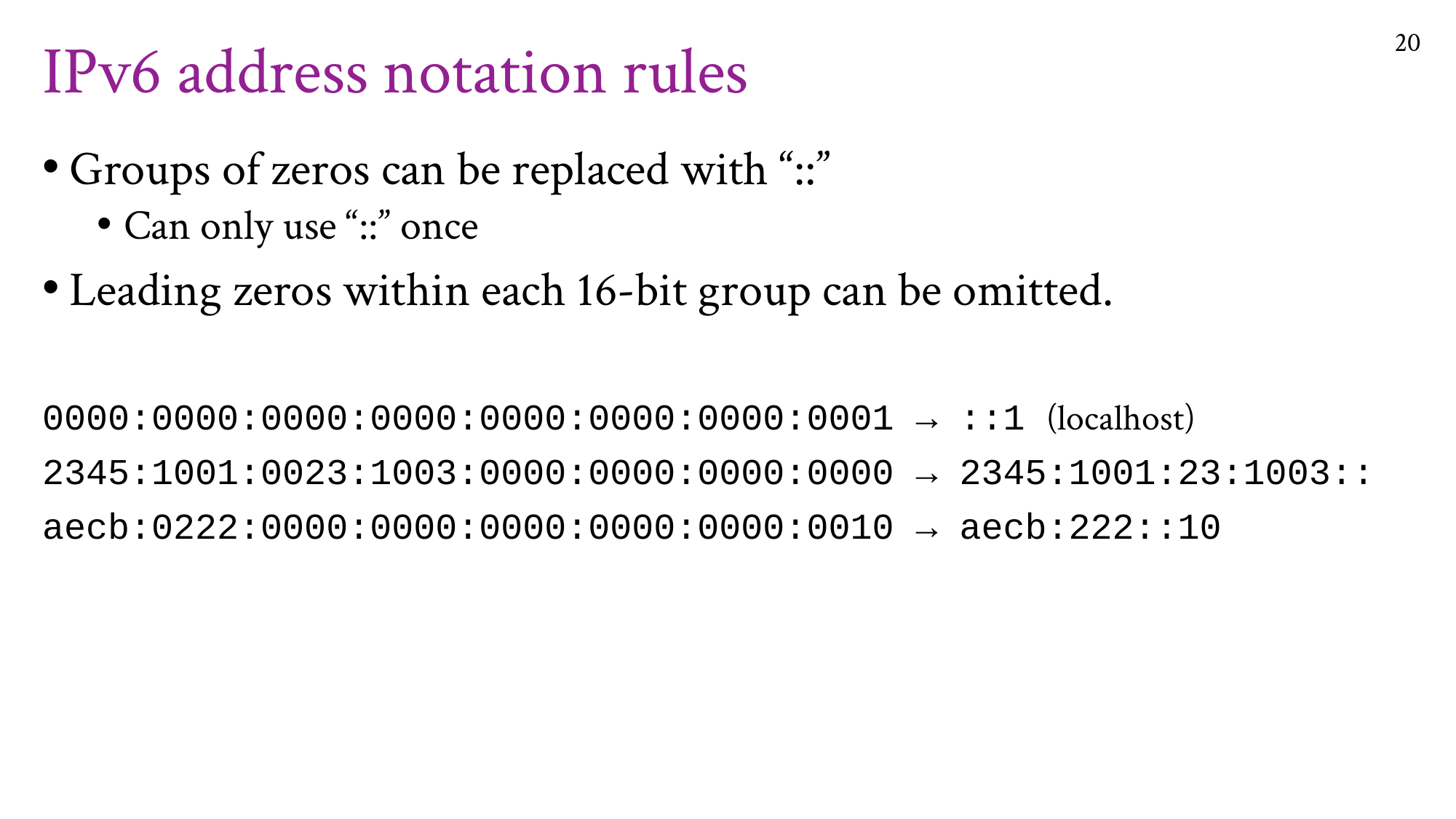

# IPv6 address notation rules
Groups of zeros can be replaced with “::”
Can only use “::” once
Leading zeros within each 16-bit group can be omitted.

0000:0000:0000:0000:0000:0000:0000:0001 → ::1 (localhost)
2345:1001:0023:1003:0000:0000:0000:0000 → 2345:1001:23:1003::
aecb:0222:0000:0000:0000:0000:0000:0010 → aecb:222::10